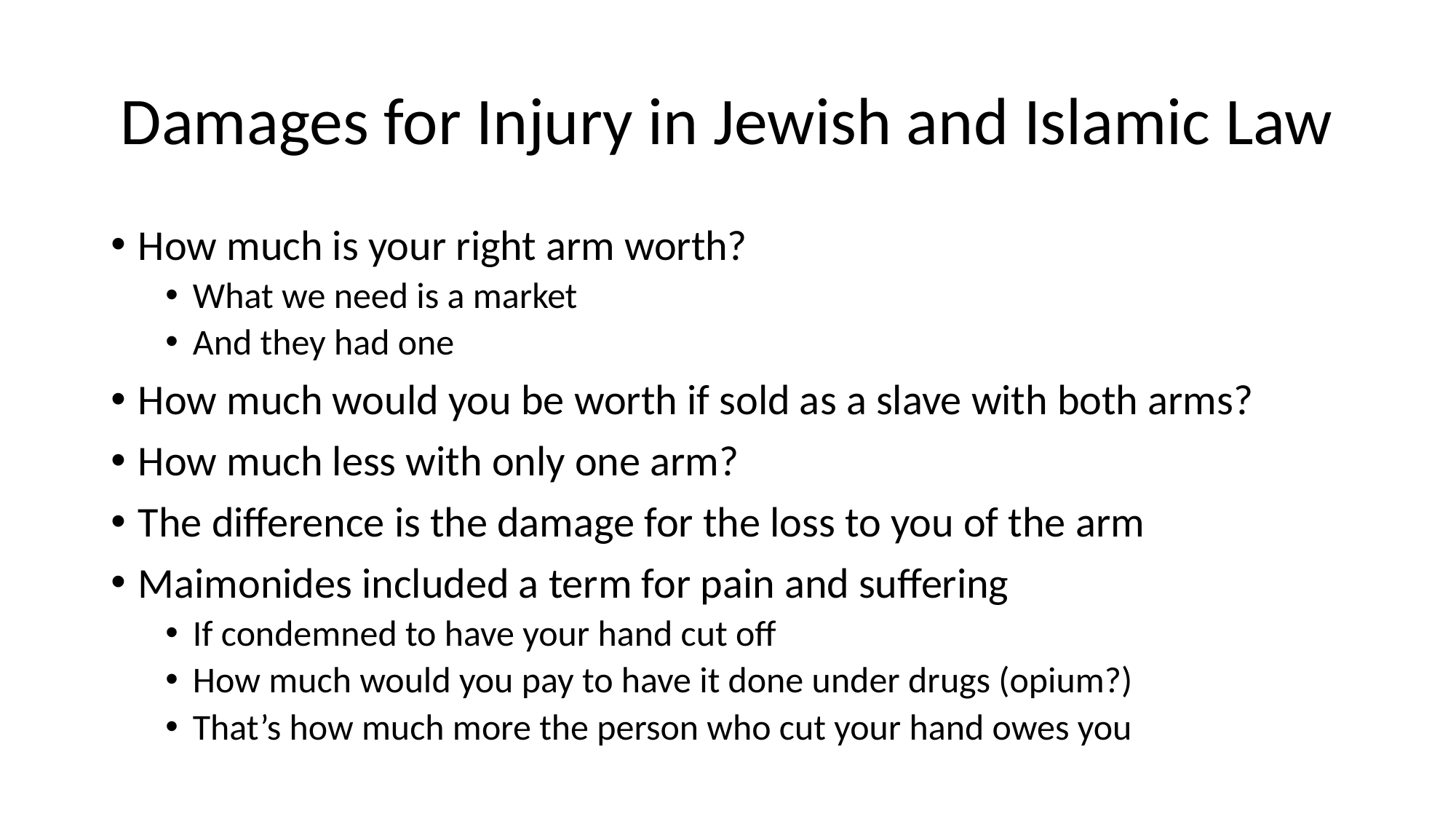

# Damages for Injury in Jewish and Islamic Law
How much is your right arm worth?
What we need is a market
And they had one
How much would you be worth if sold as a slave with both arms?
How much less with only one arm?
The difference is the damage for the loss to you of the arm
Maimonides included a term for pain and suffering
If condemned to have your hand cut off
How much would you pay to have it done under drugs (opium?)
That’s how much more the person who cut your hand owes you